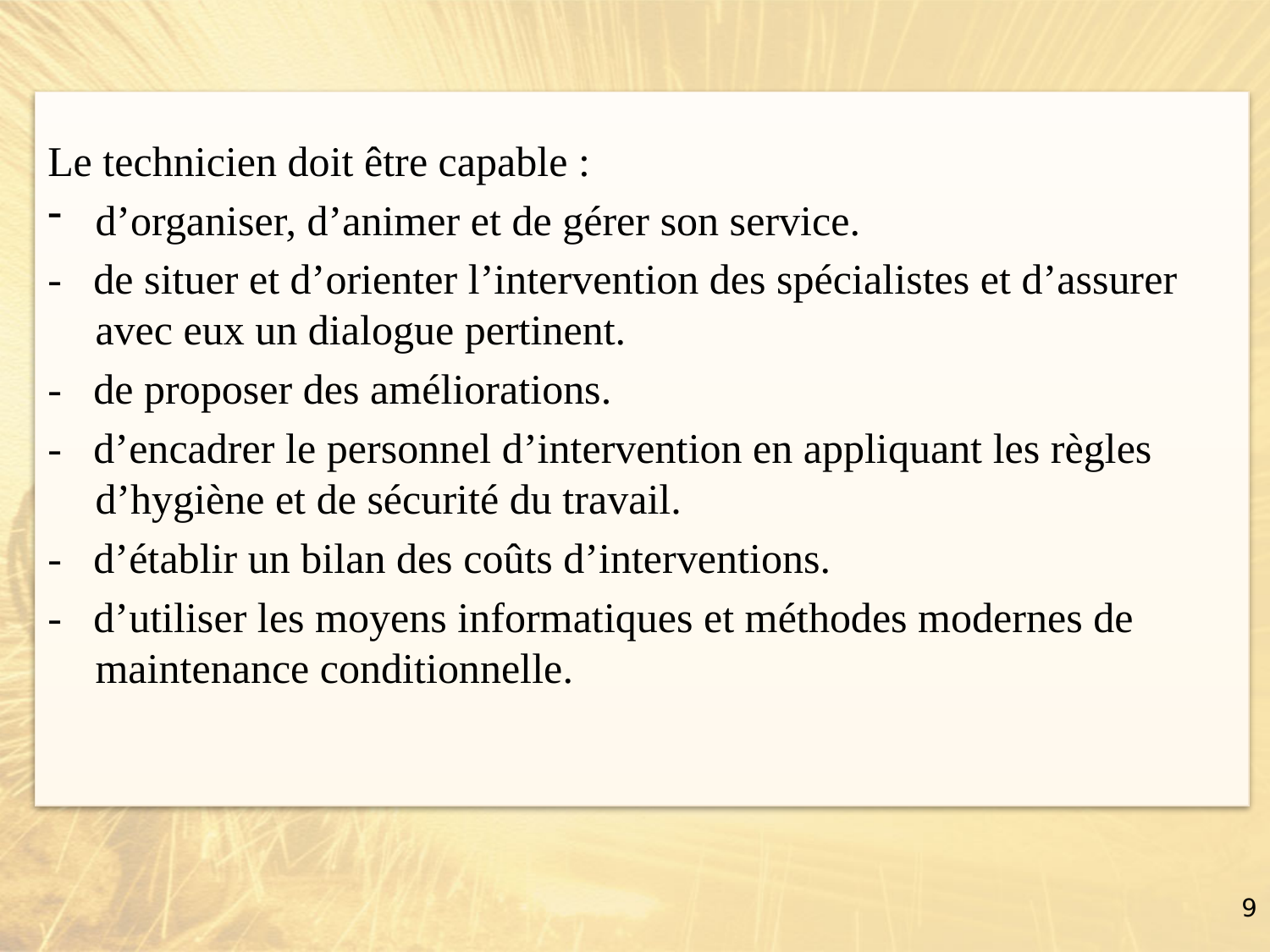

Le technicien doit être capable :
d’organiser, d’animer et de gérer son service.
-   de situer et d’orienter l’intervention des spécialistes et d’assurer avec eux un dialogue pertinent.
-   de proposer des améliorations.
-   d’encadrer le personnel d’intervention en appliquant les règles d’hygiène et de sécurité du travail.
-   d’établir un bilan des coûts d’interventions.
-   d’utiliser les moyens informatiques et méthodes modernes de maintenance conditionnelle.
9